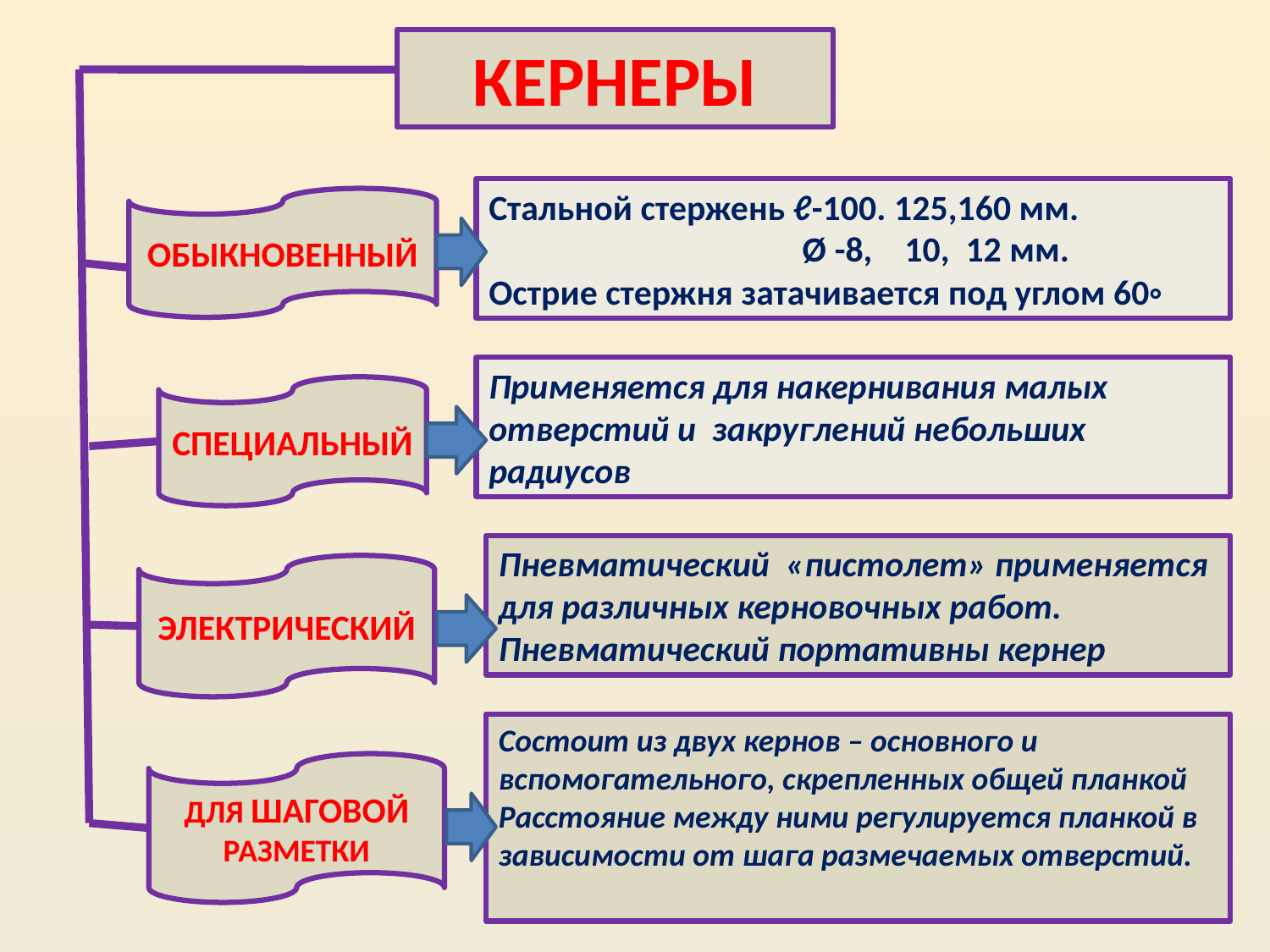

КЕРНЕРЫ
Стальной стержень ℓ-100. 125,160 мм.
                                       Ø -8,    10,  12 мм.
Острие стержня затачивается под углом 60◦
ОБЫКНОВЕННЫЙ

Применяется для накернивания малых отверстий и  закруглений небольших радиусов
СПЕЦИАЛЬНЫЙ

Пневматический  «пистолет» применяется для различных керновочных работ.
Пневматический портативны кернер
ЭЛЕКТРИЧЕСКИЙ

Состоит из двух кернов – основного и вспомогательного, скрепленных общей планкой Расстояние между ними регулируется планкой в зависимости от шага размечаемых отверстий.

ДЛЯ ШАГОВОЙ РАЗМЕТКИ

15